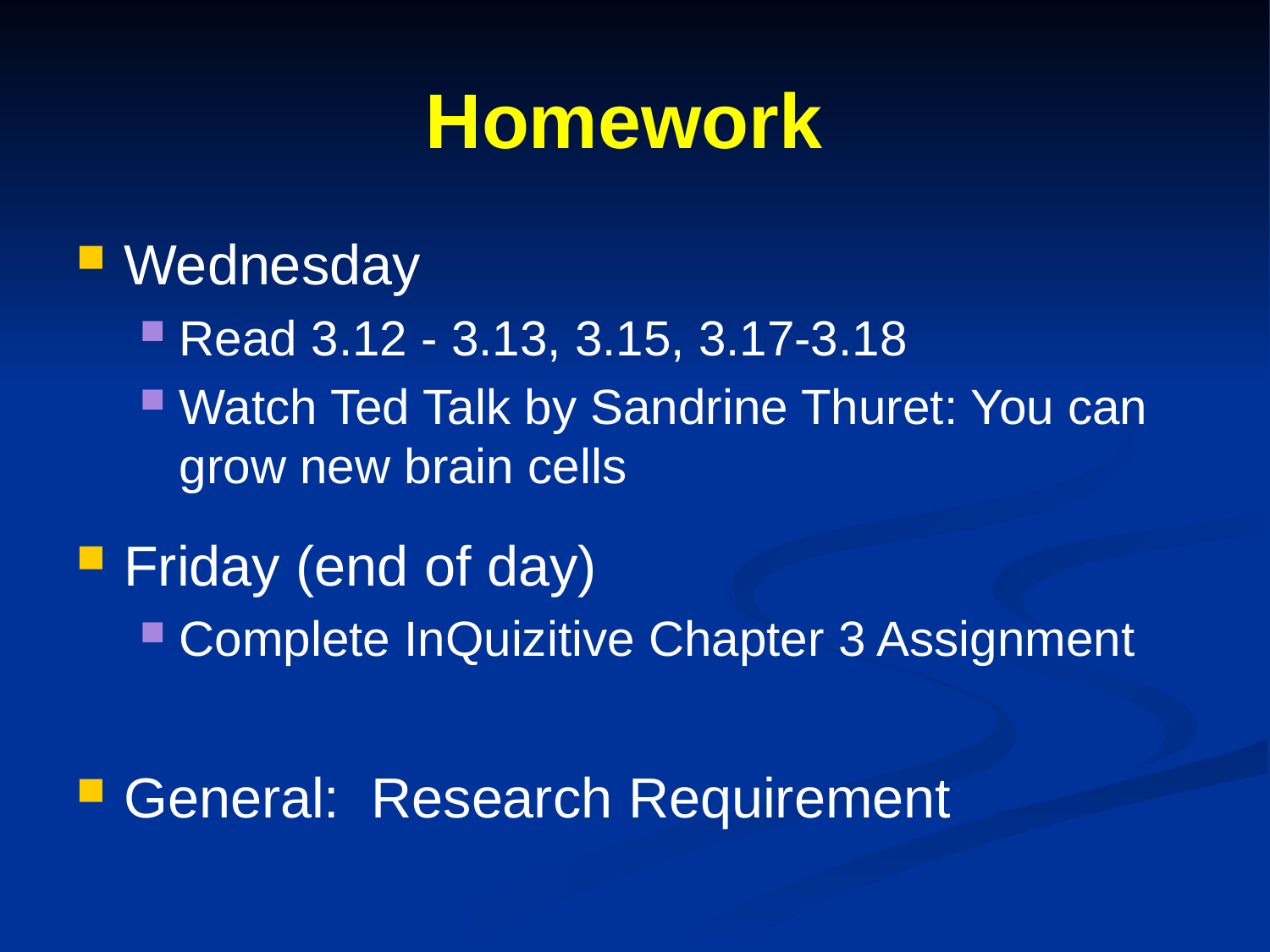

# Homework
Wednesday
Read 3.12 - 3.13, 3.15, 3.17-3.18
Watch Ted Talk by Sandrine Thuret: You can grow new brain cells

Friday (end of day)
Complete InQuizitive Chapter 3 Assignment

General:  Research Requirement